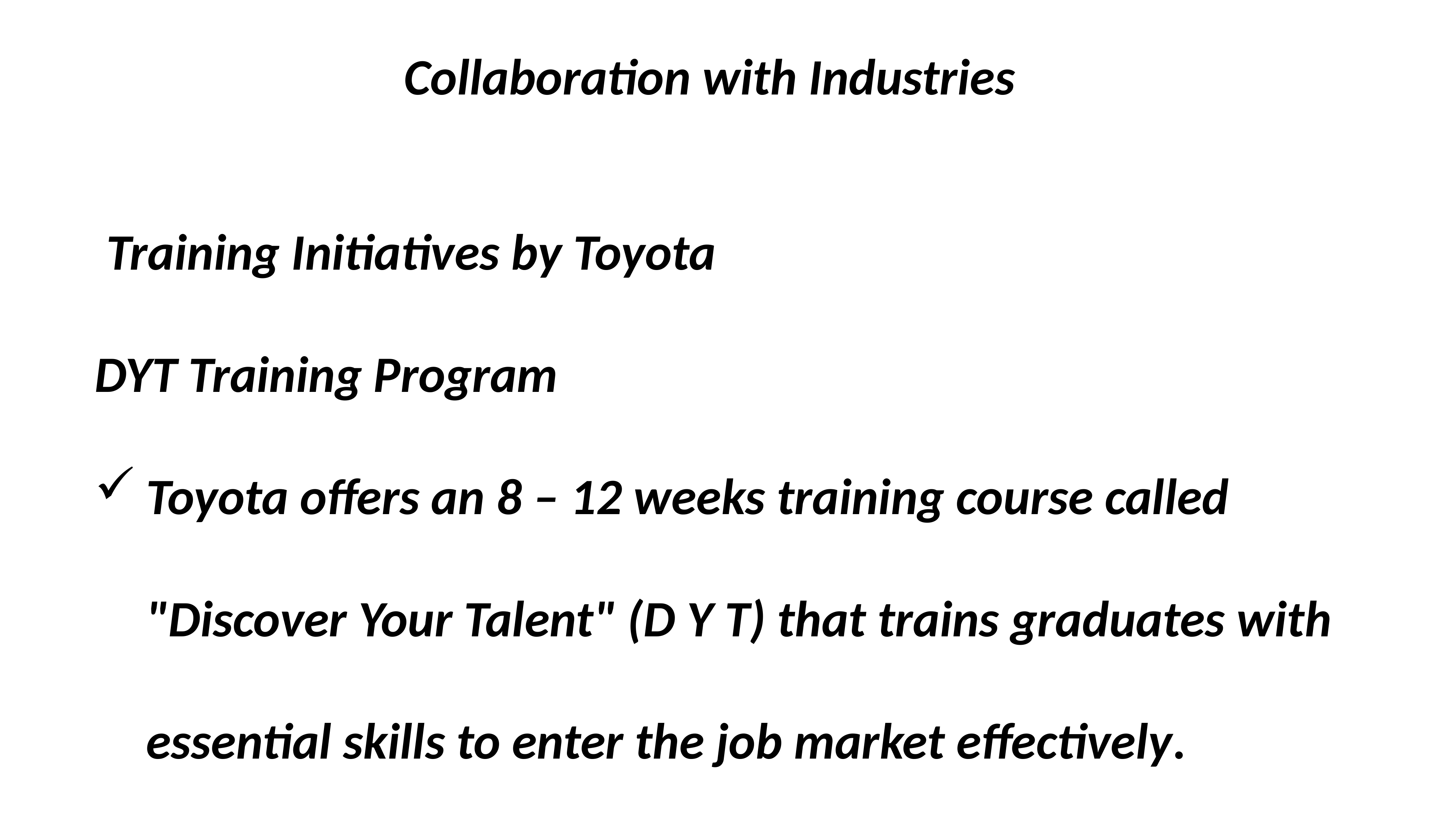

Collaboration with Industries
 Training Initiatives by Toyota
DYT Training Program
Toyota offers an 8 – 12 weeks training course called "Discover Your Talent" (D Y T) that trains graduates with essential skills to enter the job market effectively.